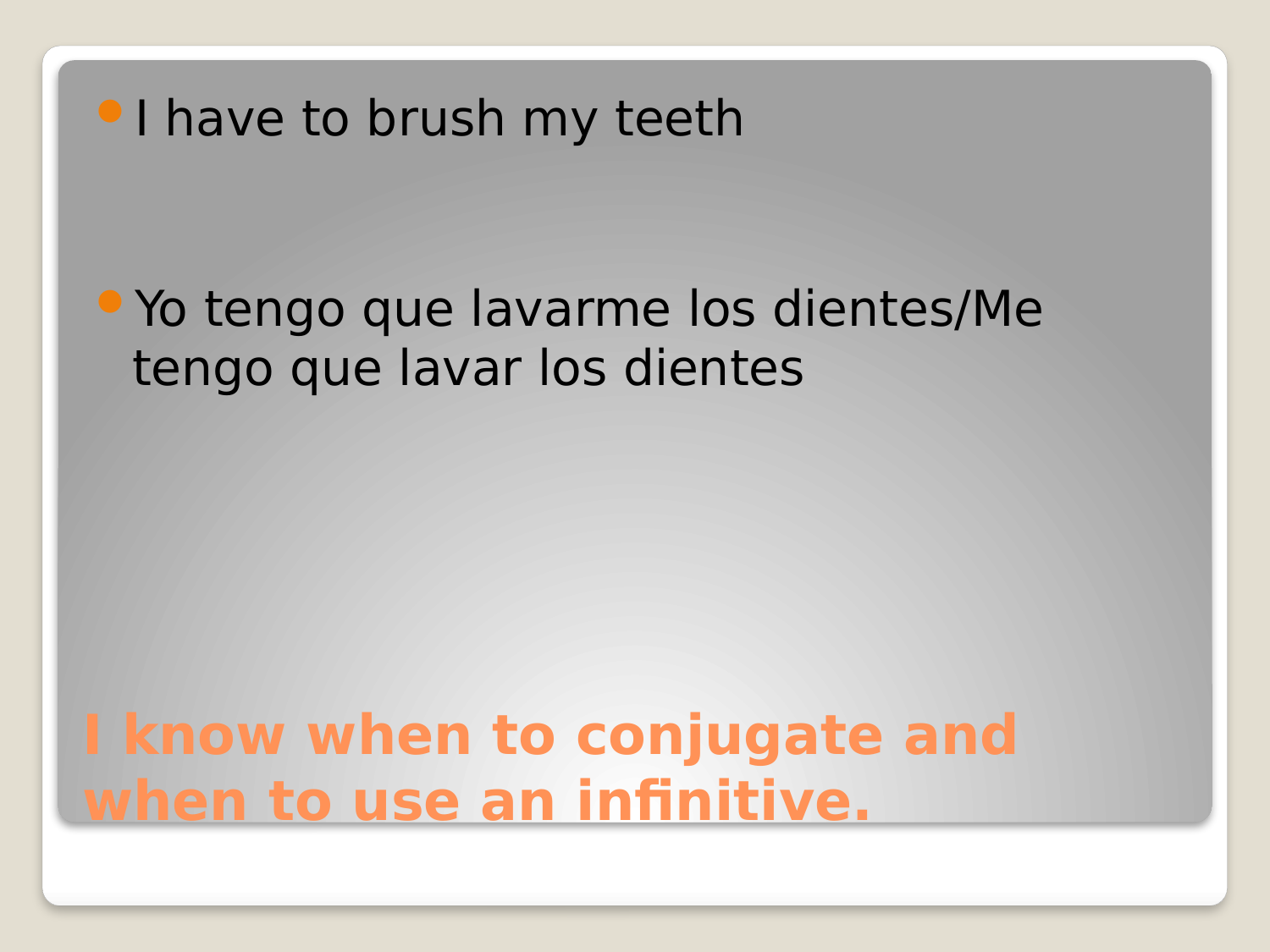

I have to brush my teeth

Yo tengo que lavarme los dientes/Me tengo que lavar los dientes
# I know when to conjugate and when to use an infinitive.